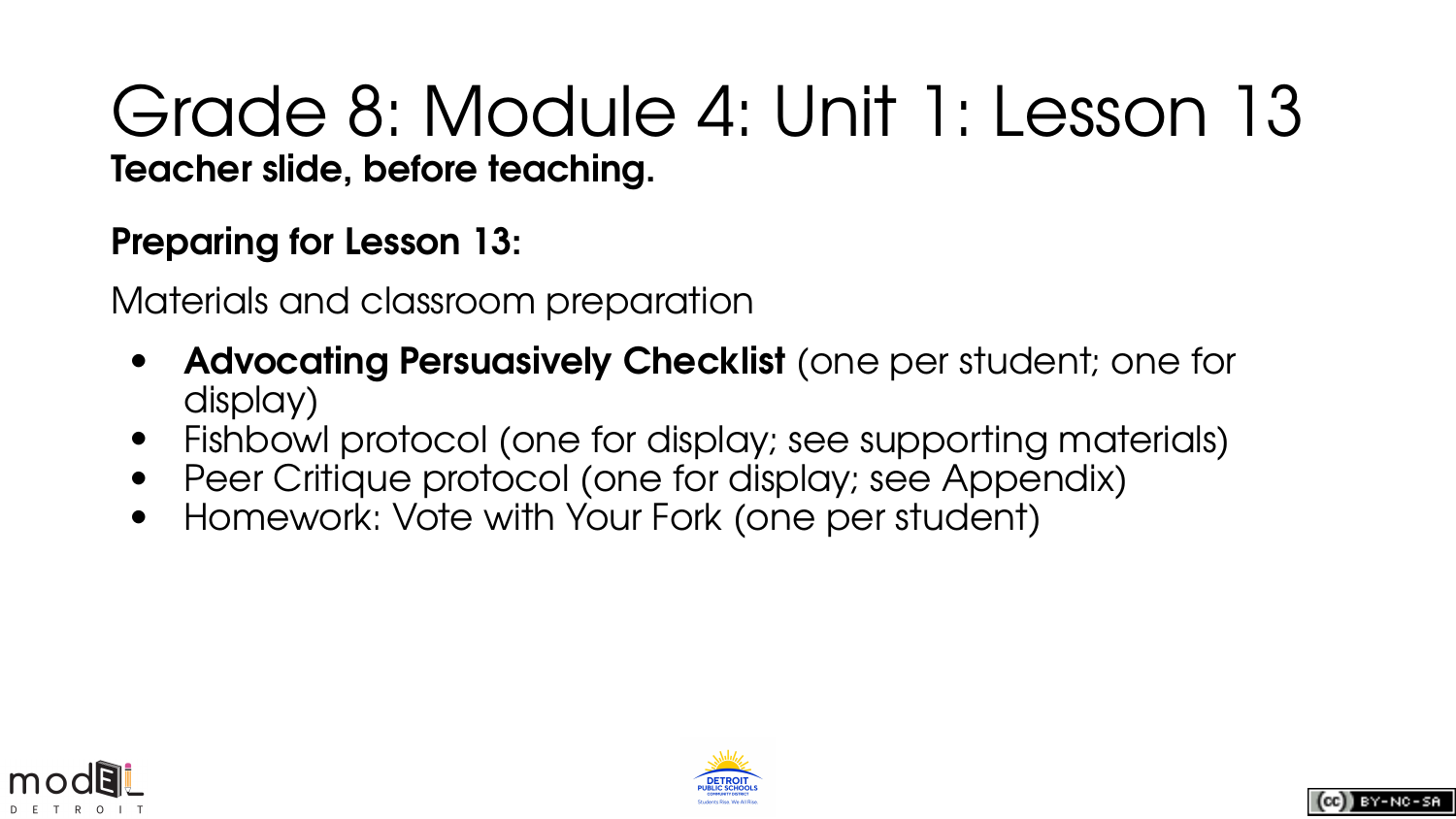

# Grade 8: Module 4: Unit 1: Lesson 13
Teacher slide, before teaching.

Preparing for Lesson 13:
Materials and classroom preparation
Advocating Persuasively Checklist (one per student; one for display)
Fishbowl protocol (one for display; see supporting materials)
Peer Critique protocol (one for display; see Appendix)
Homework: Vote with Your Fork (one per student)